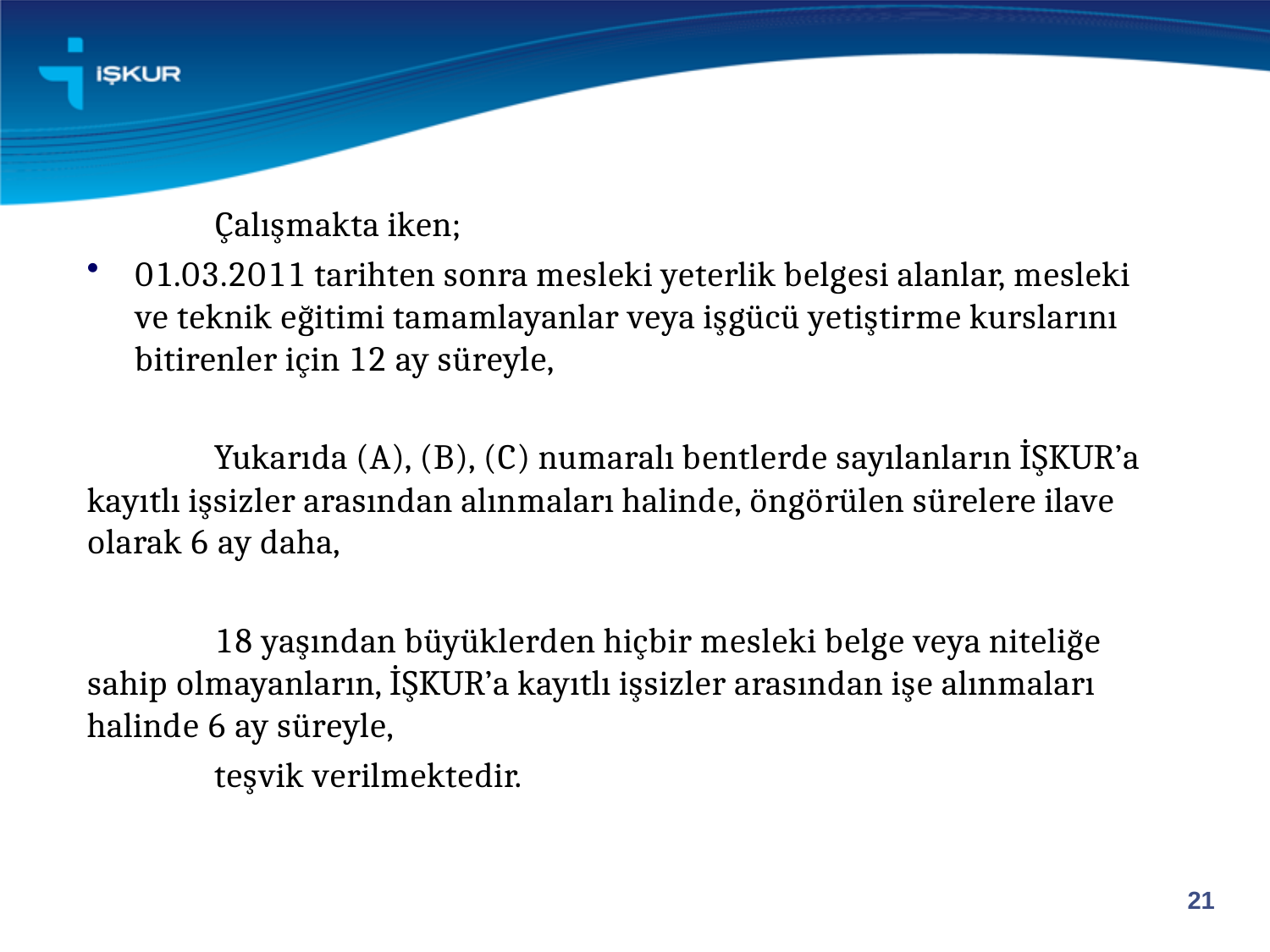

Çalışmakta iken;
01.03.2011 tarihten sonra mesleki yeterlik belgesi alanlar, mesleki ve teknik eğitimi tamamlayanlar veya işgücü yetiştirme kurslarını bitirenler için 12 ay süreyle,

	Yukarıda (A), (B), (C) numaralı bentlerde sayılanların İŞKUR’a kayıtlı işsizler arasından alınmaları halinde, öngörülen sürelere ilave olarak 6 ay daha,

	18 yaşından büyüklerden hiçbir mesleki belge veya niteliğe sahip olmayanların, İŞKUR’a kayıtlı işsizler arasından işe alınmaları halinde 6 ay süreyle,
	teşvik verilmektedir.

21